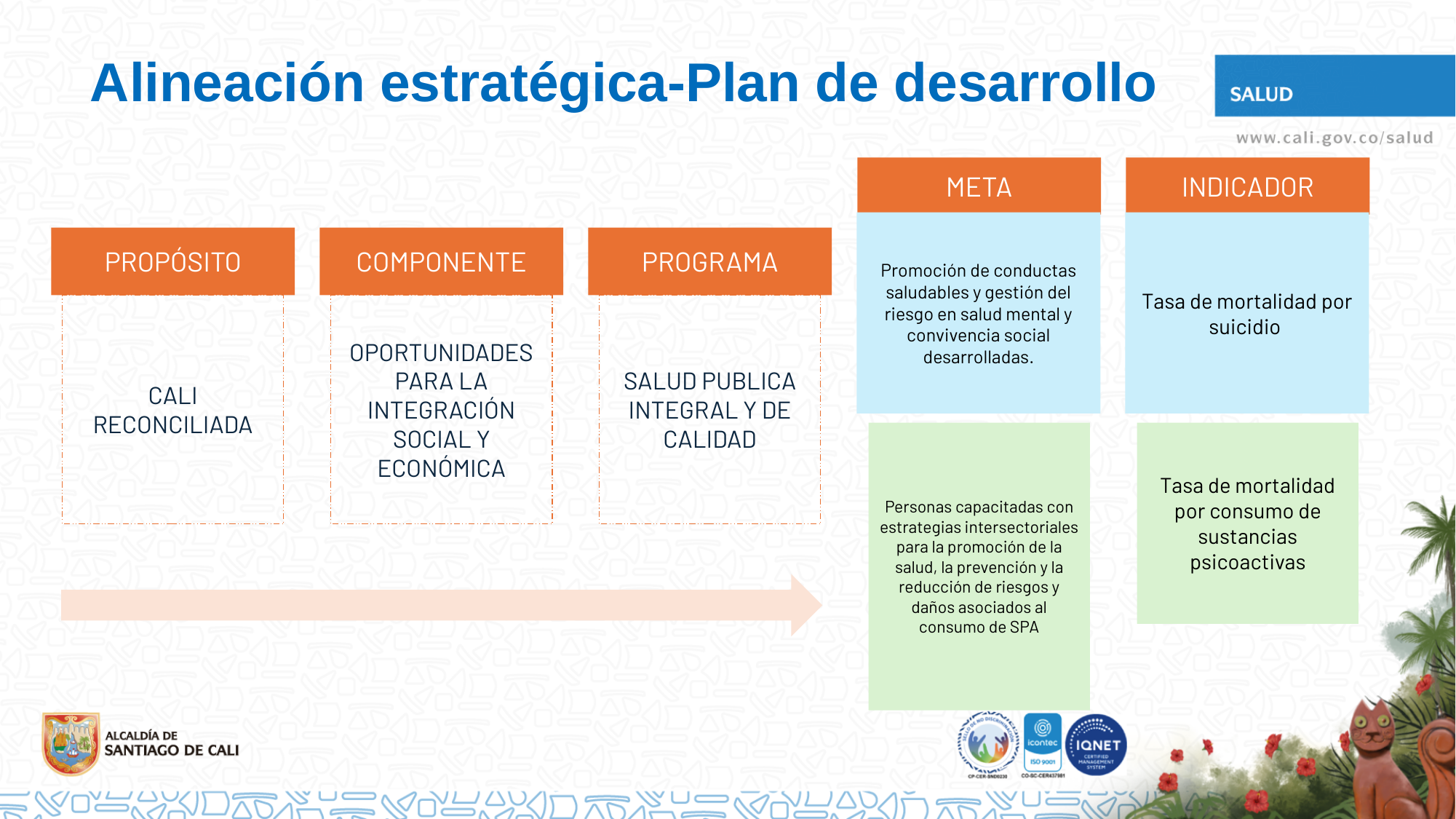

Alineación estratégica-Plan de desarrollo
META
INDICADOR
Promoción de conductas saludables y gestión del riesgo en salud mental y convivencia social desarrolladas.
Tasa de mortalidad por suicidio
PROPÓSITO
COMPONENTE
PROGRAMA
CALI RECONCILIADA
OPORTUNIDADES PARA LA INTEGRACIÓN SOCIAL Y ECONÓMICA
SALUD PUBLICA INTEGRAL Y DE CALIDAD
Personas capacitadas con estrategias intersectoriales para la promoción de la salud, la prevención y la reducción de riesgos y daños asociados al consumo de SPA
Tasa de mortalidad por consumo de sustancias psicoactivas